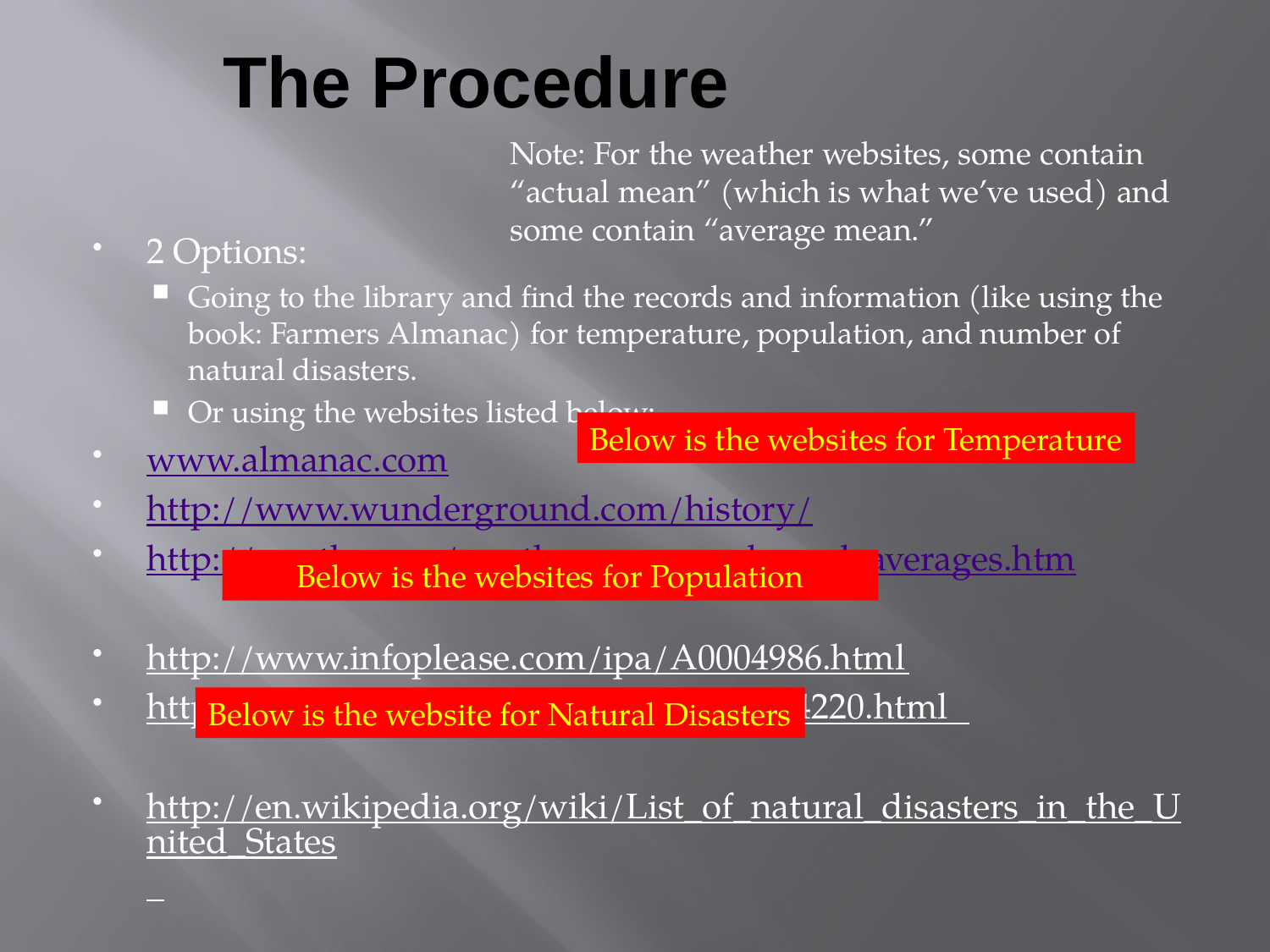

# The Procedure
Note: For the weather websites, some contain “actual mean” (which is what we’ve used) and some contain “average mean.”
2 Options:
Going to the library and find the records and information (like using the book: Farmers Almanac) for temperature, population, and number of natural disasters.
Or using the websites listed below:
www.almanac.com
http://www.wunderground.com/history/
http://weather.org/weatherorg_records_and_averages.htm

http://www.infoplease.com/ipa/A0004986.html
http://www.factmonster.com/ipka/A0764220.html

http://en.wikipedia.org/wiki/List_of_natural_disasters_in_the_United_States
Below is the websites for Temperature
Below is the websites for Population
Below is the website for Natural Disasters